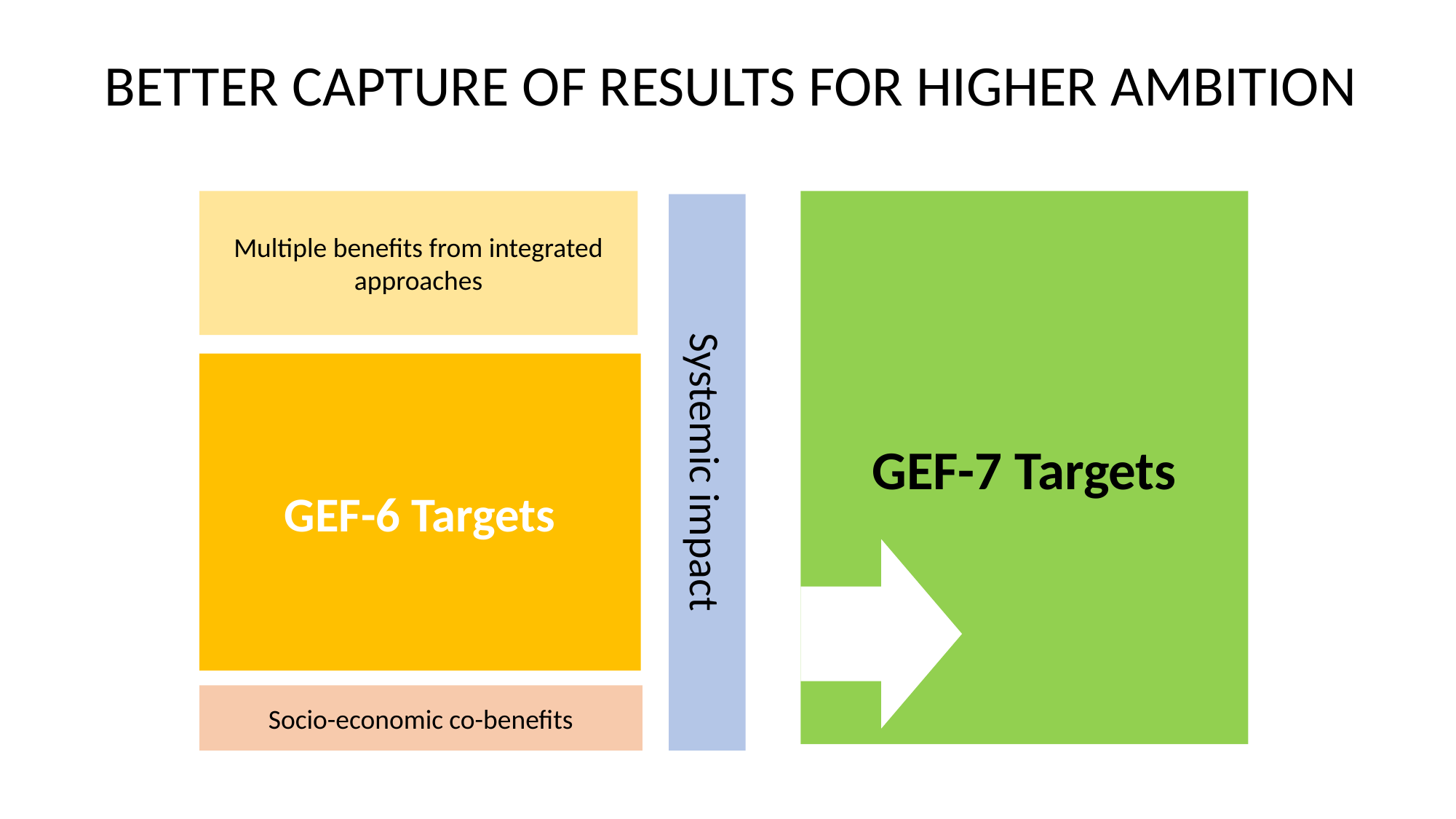

# BETTER CAPTURE OF RESULTS FOR HIGHER AMBITION
Multiple benefits from integrated approaches
GEF-7 Targets
GEF-6 Targets
Systemic impact

Socio-economic co-benefits